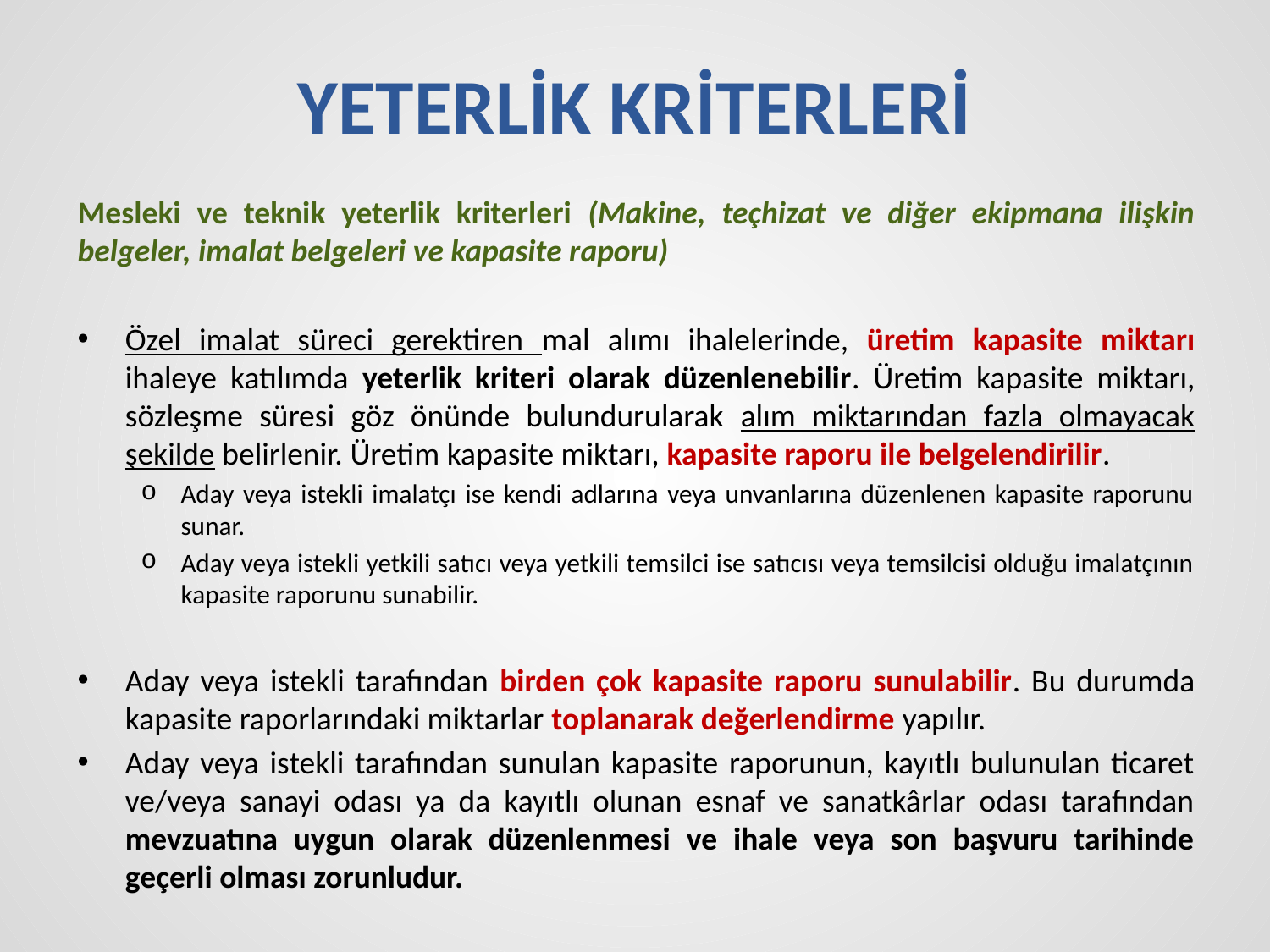

# YETERLİK KRİTERLERİ
Mesleki ve teknik yeterlik kriterleri (Makine, teçhizat ve diğer ekipmana ilişkin belgeler, imalat belgeleri ve kapasite raporu)

Özel imalat süreci gerektiren mal alımı ihalelerinde, üretim kapasite miktarı ihaleye katılımda yeterlik kriteri olarak düzenlenebilir. Üretim kapasite miktarı, sözleşme süresi göz önünde bulundurularak alım miktarından fazla olmayacak şekilde belirlenir. Üretim kapasite miktarı, kapasite raporu ile belgelendirilir.
Aday veya istekli imalatçı ise kendi adlarına veya unvanlarına düzenlenen kapasite raporunu sunar.
Aday veya istekli yetkili satıcı veya yetkili temsilci ise satıcısı veya temsilcisi olduğu imalatçının kapasite raporunu sunabilir.

Aday veya istekli tarafından birden çok kapasite raporu sunulabilir. Bu durumda kapasite raporlarındaki miktarlar toplanarak değerlendirme yapılır.
Aday veya istekli tarafından sunulan kapasite raporunun, kayıtlı bulunulan ticaret ve/veya sanayi odası ya da kayıtlı olunan esnaf ve sanatkârlar odası tarafından mevzuatına uygun olarak düzenlenmesi ve ihale veya son başvuru tarihinde geçerli olması zorunludur.